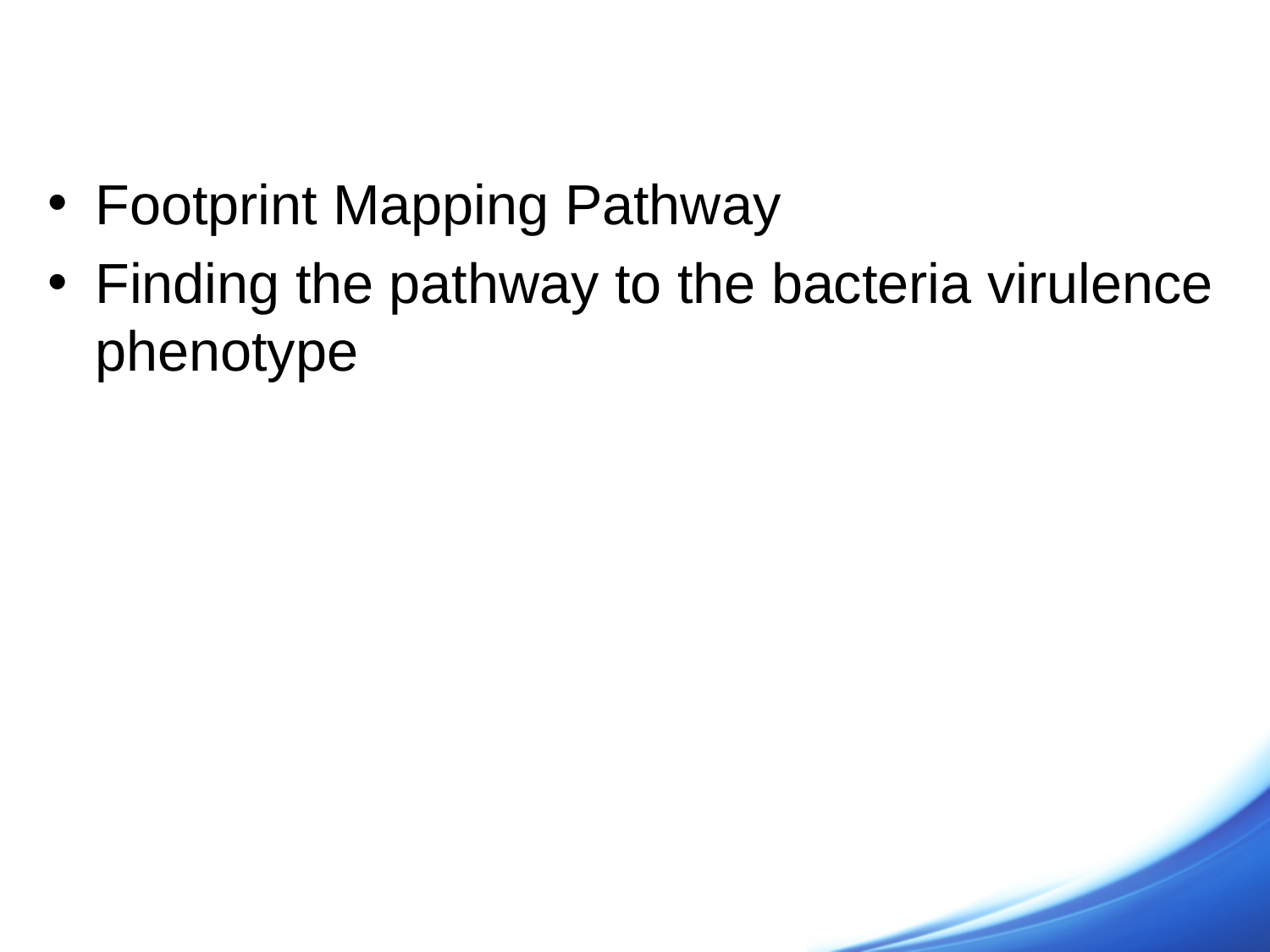

#
Footprint Mapping Pathway
Finding the pathway to the bacteria virulence phenotype